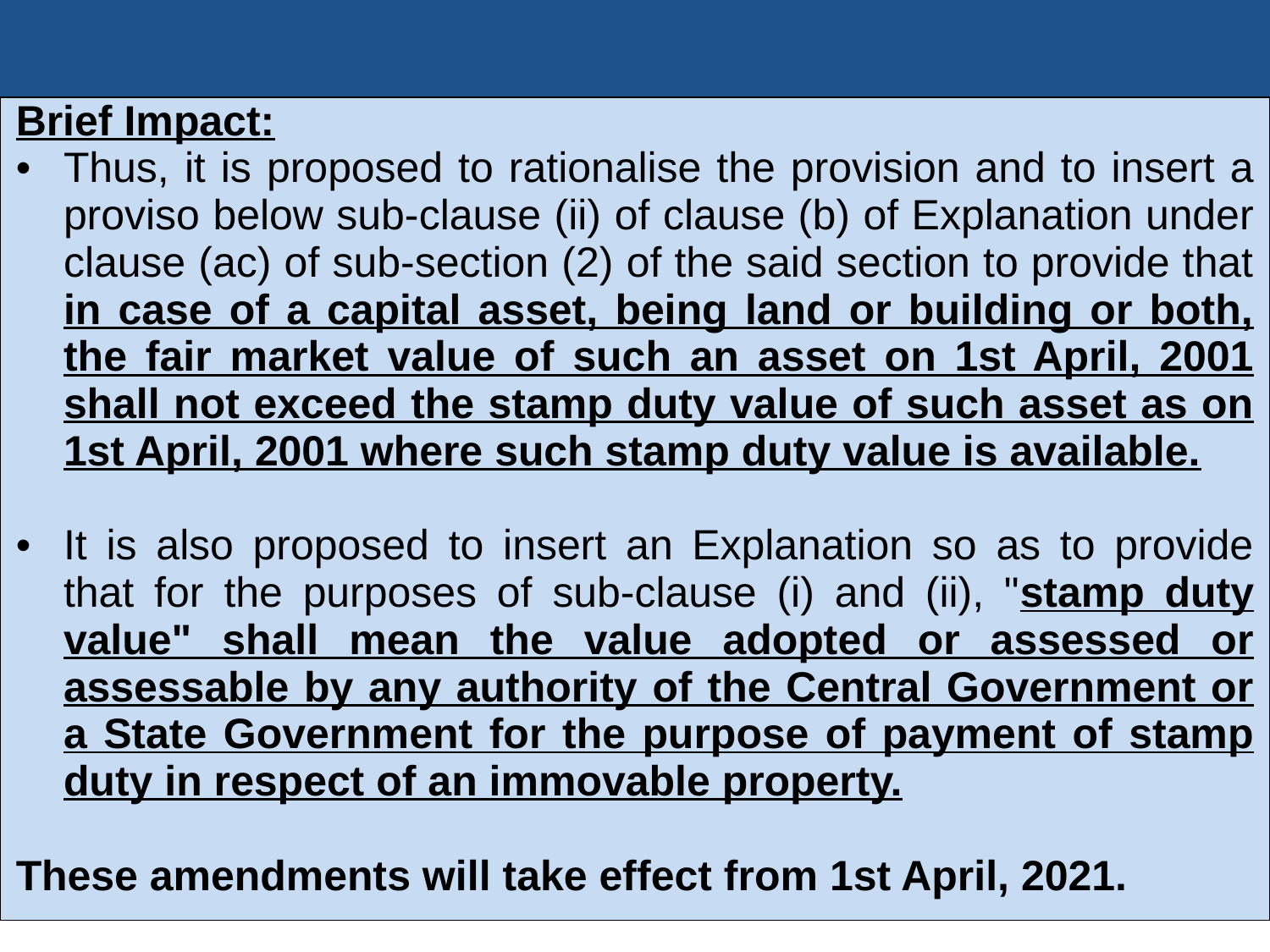

Contd….
#
| Brief Impact: Thus, it is proposed to rationalise the provision and to insert a proviso below sub-clause (ii) of clause (b) of Explanation under clause (ac) of sub-section (2) of the said section to provide that in case of a capital asset, being land or building or both, the fair market value of such an asset on 1st April, 2001 shall not exceed the stamp duty value of such asset as on 1st April, 2001 where such stamp duty value is available. It is also proposed to insert an Explanation so as to provide that for the purposes of sub-clause (i) and (ii), "stamp duty value" shall mean the value adopted or assessed or assessable by any authority of the Central Government or a State Government for the purpose of payment of stamp duty in respect of an immovable property. These amendments will take effect from 1st April, 2021. |
| --- |
186